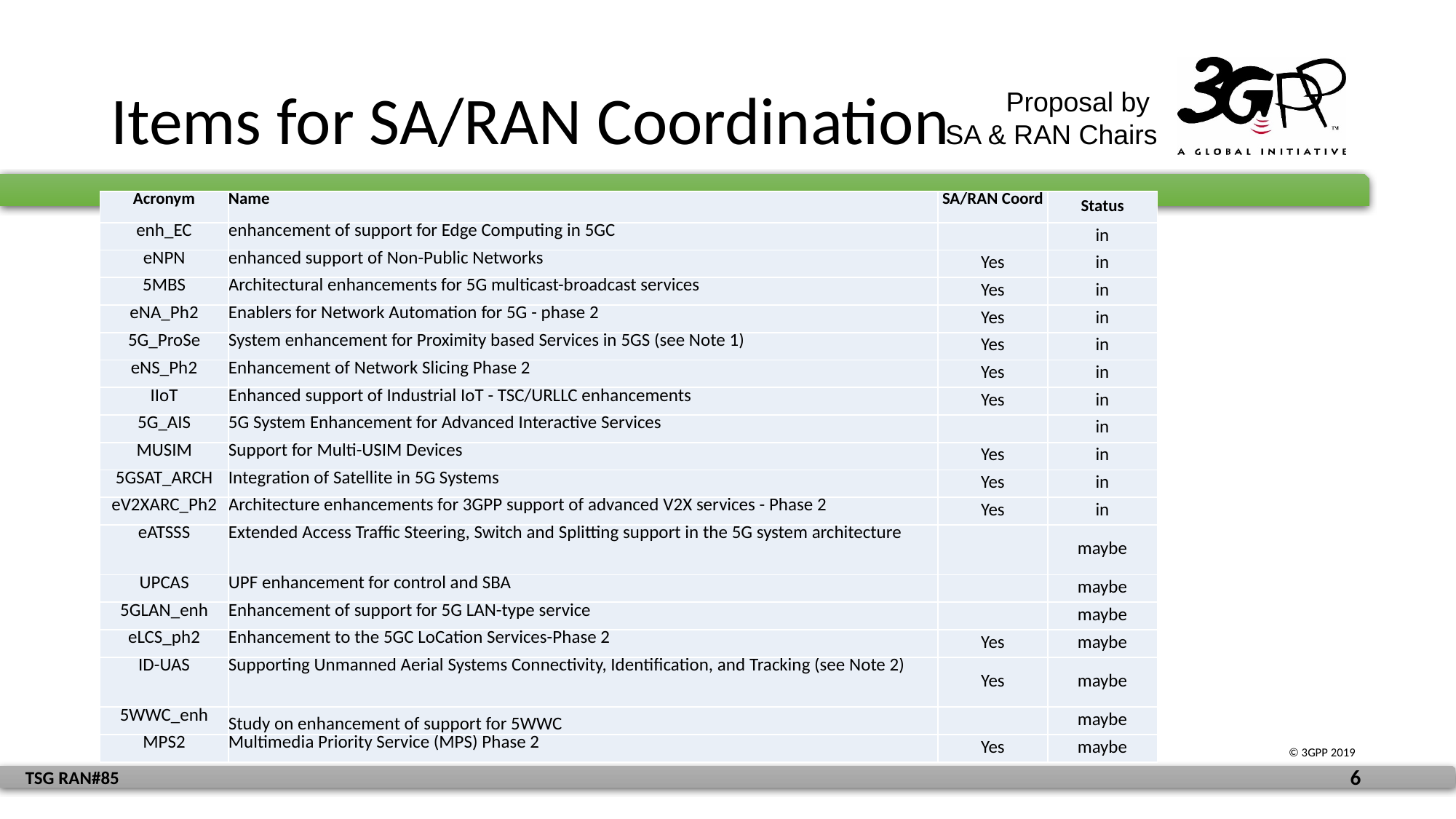

# Items for SA/RAN Coordination
Proposal by
SA & RAN Chairs
| Acronym | Name | SA/RAN Coord | Status |
| --- | --- | --- | --- |
| enh\_EC | enhancement of support for Edge Computing in 5GC |  | in |
| eNPN | enhanced support of Non-Public Networks | Yes | in |
| 5MBS | Architectural enhancements for 5G multicast-broadcast services | Yes | in |
| eNA\_Ph2 | Enablers for Network Automation for 5G - phase 2 | Yes | in |
| 5G\_ProSe | System enhancement for Proximity based Services in 5GS (see Note 1) | Yes | in |
| eNS\_Ph2 | Enhancement of Network Slicing Phase 2 | Yes | in |
| IIoT | Enhanced support of Industrial IoT - TSC/URLLC enhancements | Yes | in |
| 5G\_AIS | 5G System Enhancement for Advanced Interactive Services |  | in |
| MUSIM | Support for Multi-USIM Devices | Yes | in |
| 5GSAT\_ARCH | Integration of Satellite in 5G Systems | Yes | in |
| eV2XARC\_Ph2 | Architecture enhancements for 3GPP support of advanced V2X services - Phase 2 | Yes | in |
| eATSSS | Extended Access Traffic Steering, Switch and Splitting support in the 5G system architecture |  | maybe |
| UPCAS | UPF enhancement for control and SBA |  | maybe |
| 5GLAN\_enh | Enhancement of support for 5G LAN-type service |  | maybe |
| eLCS\_ph2 | Enhancement to the 5GC LoCation Services-Phase 2 | Yes | maybe |
| ID-UAS | Supporting Unmanned Aerial Systems Connectivity, Identification, and Tracking (see Note 2) | Yes | maybe |
| 5WWC\_enh | Study on enhancement of support for 5WWC |  | maybe |
| MPS2 | Multimedia Priority Service (MPS) Phase 2 | Yes | maybe |